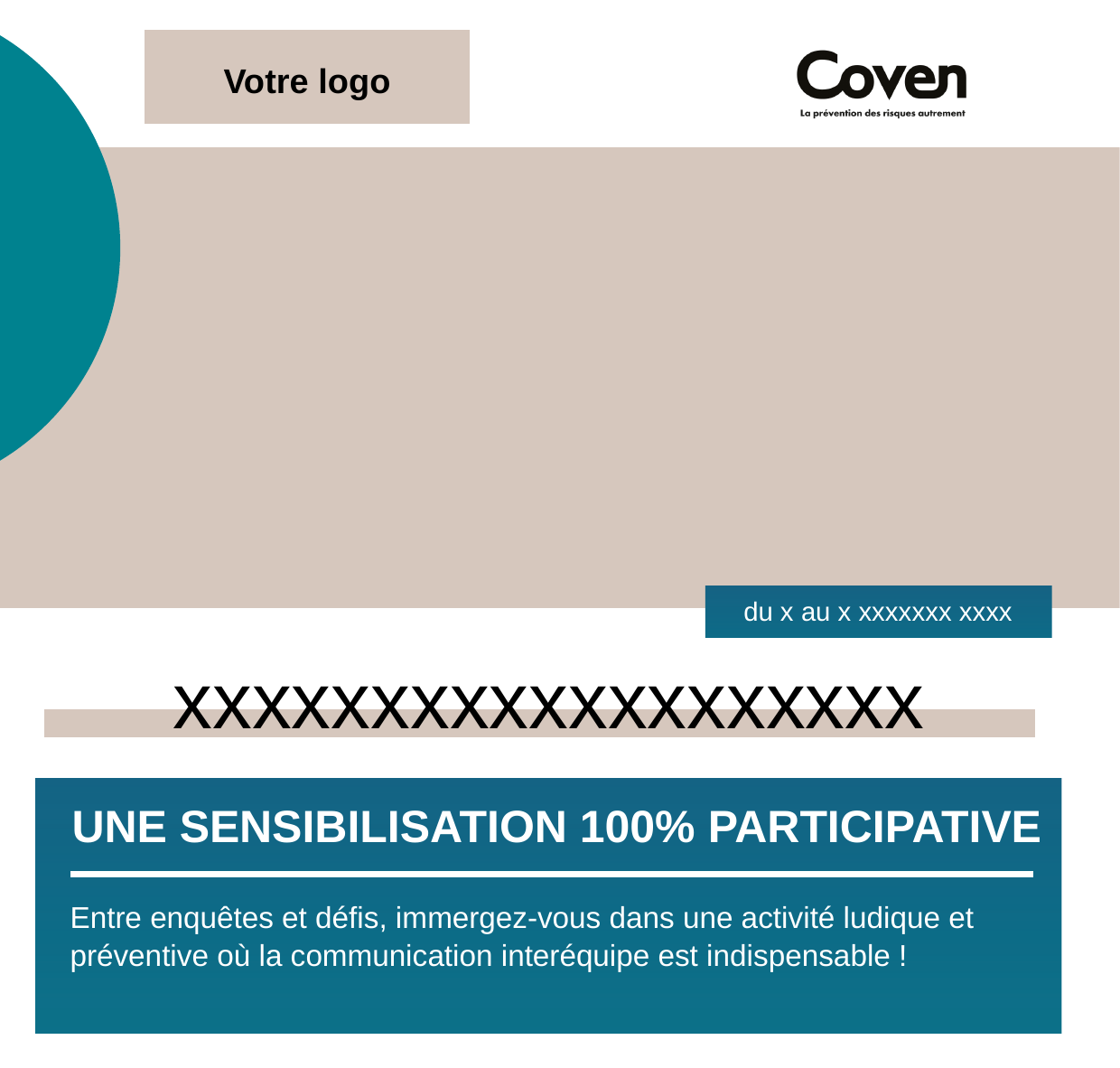

Votre logo

du x au x xxxxxxx xxxx
xxxxxxxxxxxxxxxxxxx

UNE SENSIBILISATION 100% PARTICIPATIVE

Entre enquêtes et défis, immergez-vous dans une activité ludique et préventive où la communication interéquipe est indispensable !